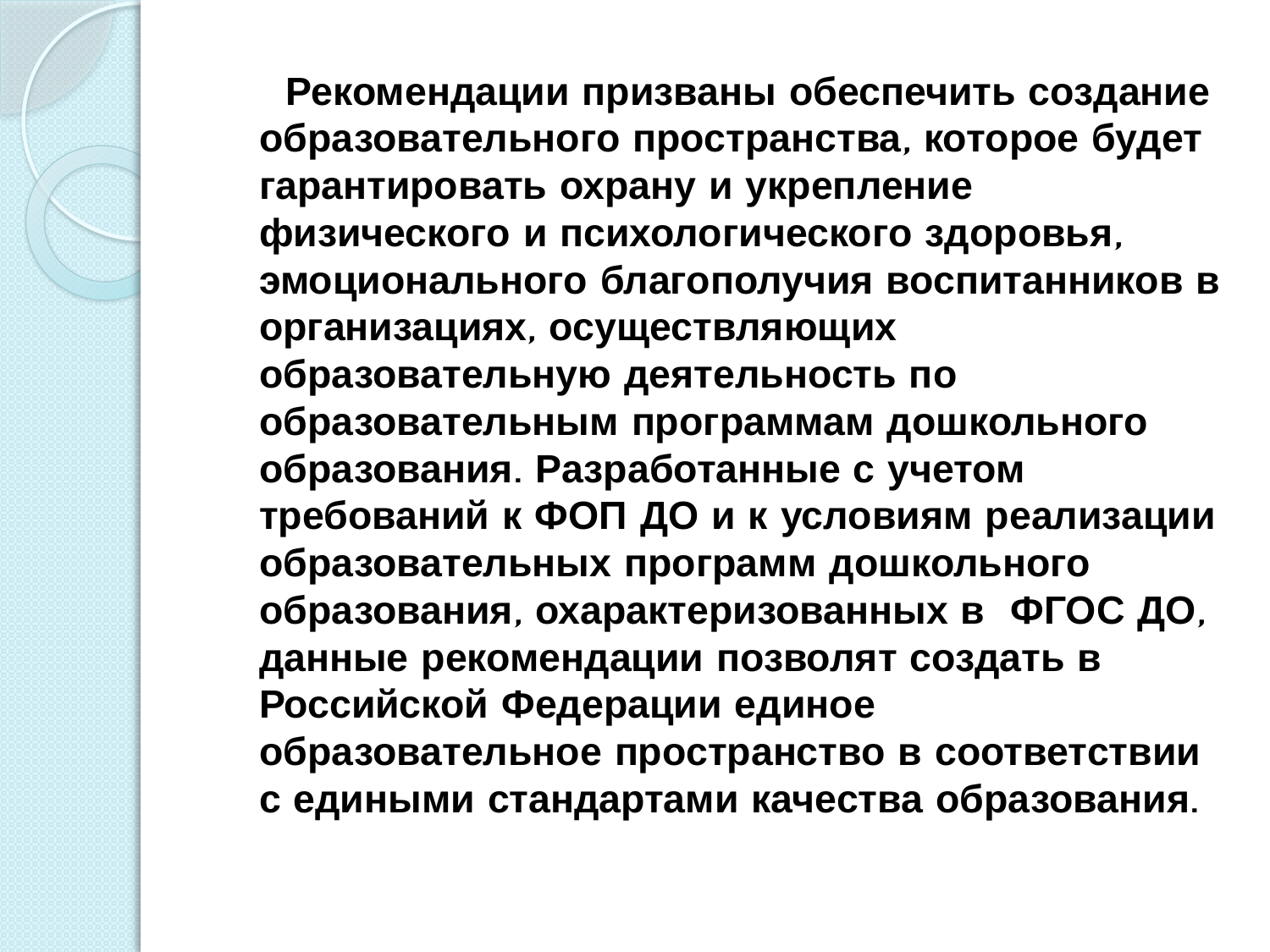

#
     Рекомендации призваны обеспечить создание образовательного пространства, которое будет гарантировать охрану и укрепление физического и психологического здоровья, эмоционального благополучия воспитанников в организациях, осуществляющих образовательную деятельность по образовательным программам дошкольного образования. Разработанные с учетом требований к ФОП ДО и к условиям реализации образовательных программ дошкольного образования, охарактеризованных в  ФГОС ДО, данные рекомендации позволят создать в Российской Федерации единое образовательное пространство в соответствии с едиными стандартами качества образования.